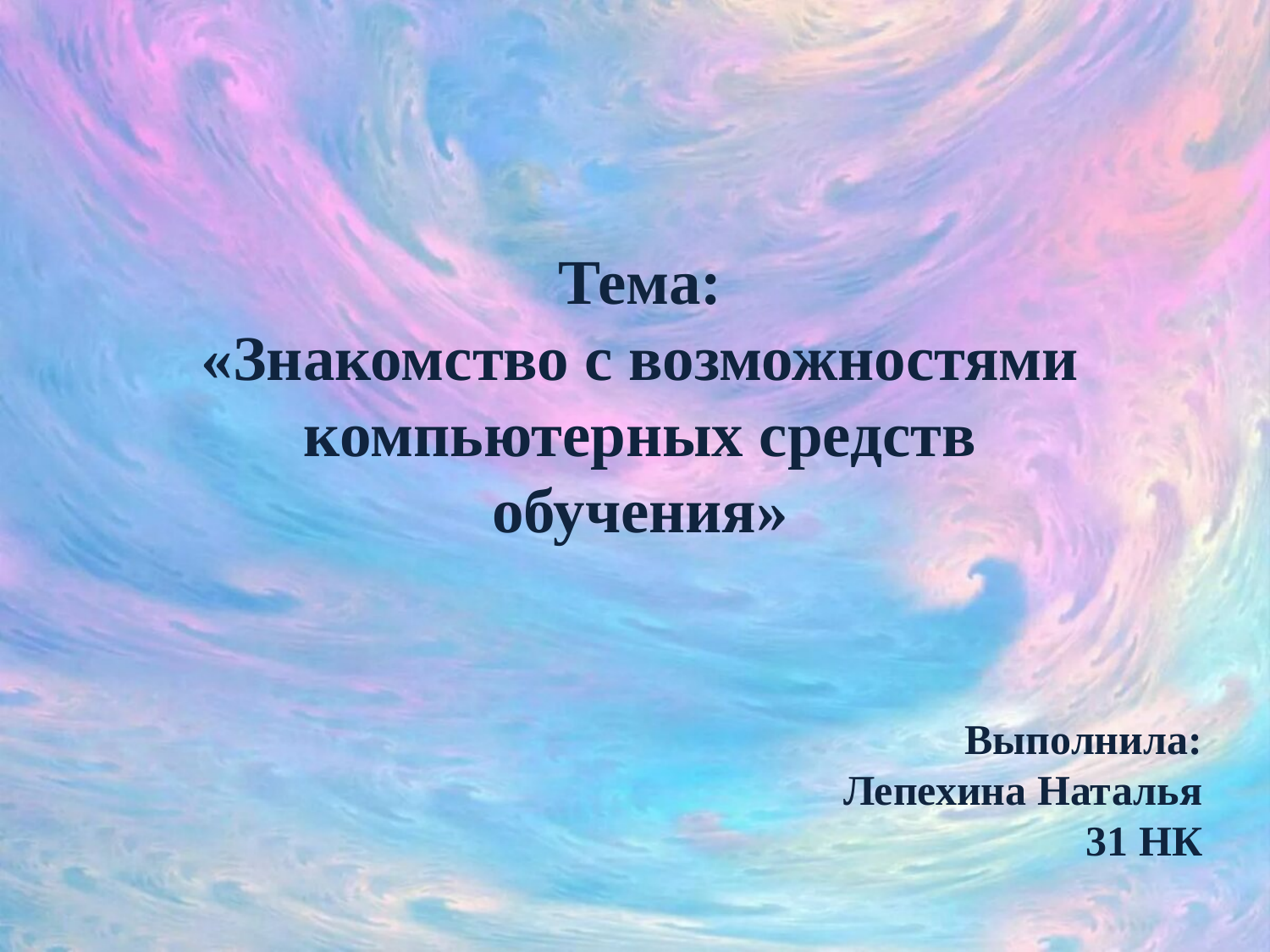

Тема:
«Знакомство с возможностями
компьютерных средств обучения»
Выполнила:
Лепехина Наталья
31 НК